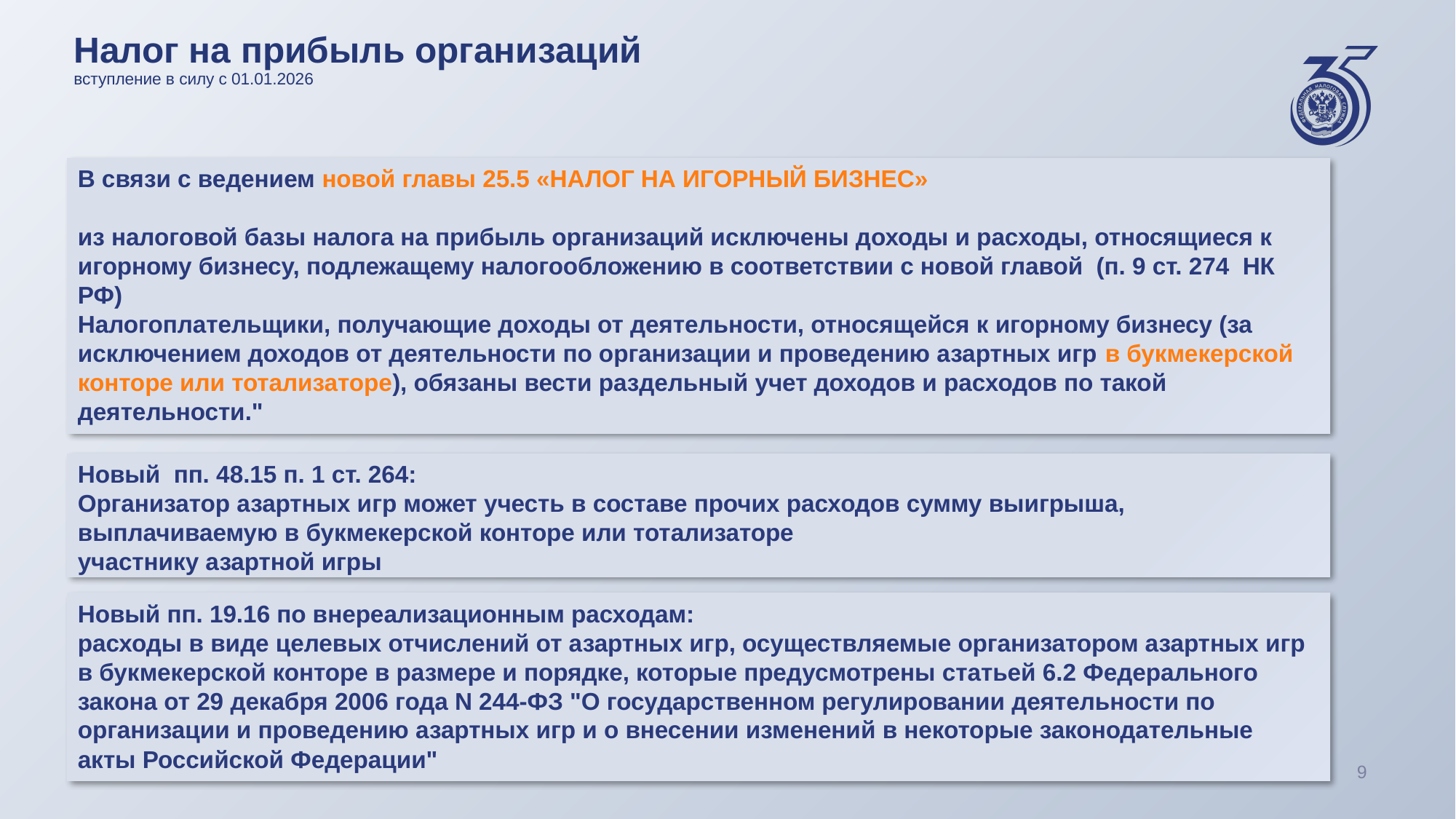

# Налог на прибыль организаций вступление в силу с 01.01.2026
В связи с ведением новой главы 25.5 «НАЛОГ НА ИГОРНЫЙ БИЗНЕС»

из налоговой базы налога на прибыль организаций исключены доходы и расходы, относящиеся к игорному бизнесу, подлежащему налогообложению в соответствии с новой главой  (п. 9 ст. 274  НК РФ)
Налогоплательщики, получающие доходы от деятельности, относящейся к игорному бизнесу (за исключением доходов от деятельности по организации и проведению азартных игр в букмекерской конторе или тотализаторе), обязаны вести раздельный учет доходов и расходов по такой деятельности."
Новый  пп. 48.15 п. 1 ст. 264:
Организатор азартных игр может учесть в составе прочих расходов сумму выигрыша, выплачиваемую в букмекерской конторе или тотализаторе
участнику азартной игры
Новый пп. 19.16 по внереализационным расходам:
расходы в виде целевых отчислений от азартных игр, осуществляемые организатором азартных игр в букмекерской конторе в размере и порядке, которые предусмотрены статьей 6.2 Федерального закона от 29 декабря 2006 года N 244-ФЗ "О государственном регулировании деятельности по организации и проведению азартных игр и о внесении изменений в некоторые законодательные акты Российской Федерации"
9